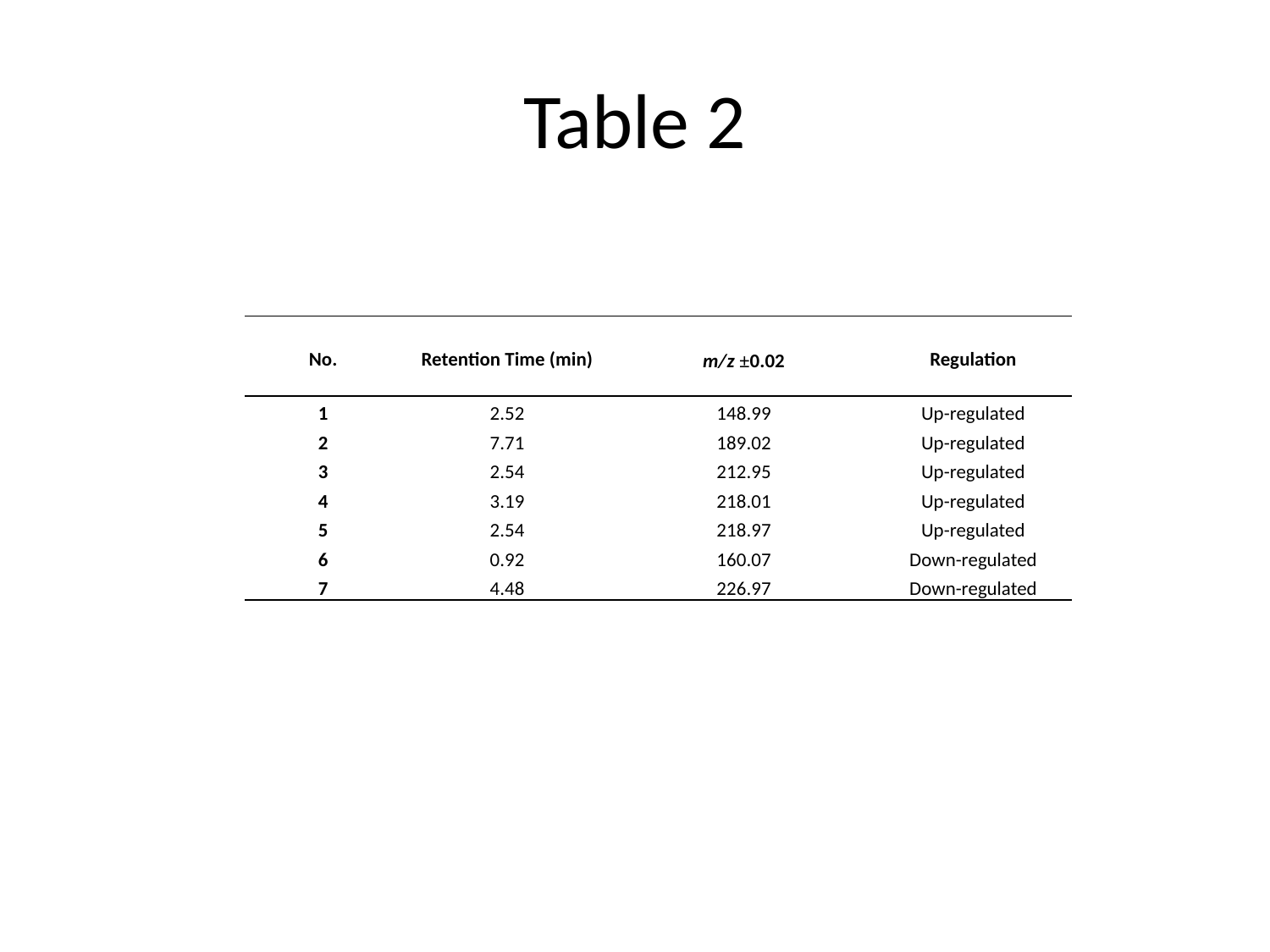

# Table 2
| No. | Retention Time (min) | m/z ±0.02 | Regulation |
| --- | --- | --- | --- |
| 1 | 2.52 | 148.99 | Up-regulated |
| 2 | 7.71 | 189.02 | Up-regulated |
| 3 | 2.54 | 212.95 | Up-regulated |
| 4 | 3.19 | 218.01 | Up-regulated |
| 5 | 2.54 | 218.97 | Up-regulated |
| 6 | 0.92 | 160.07 | Down-regulated |
| 7 | 4.48 | 226.97 | Down-regulated |